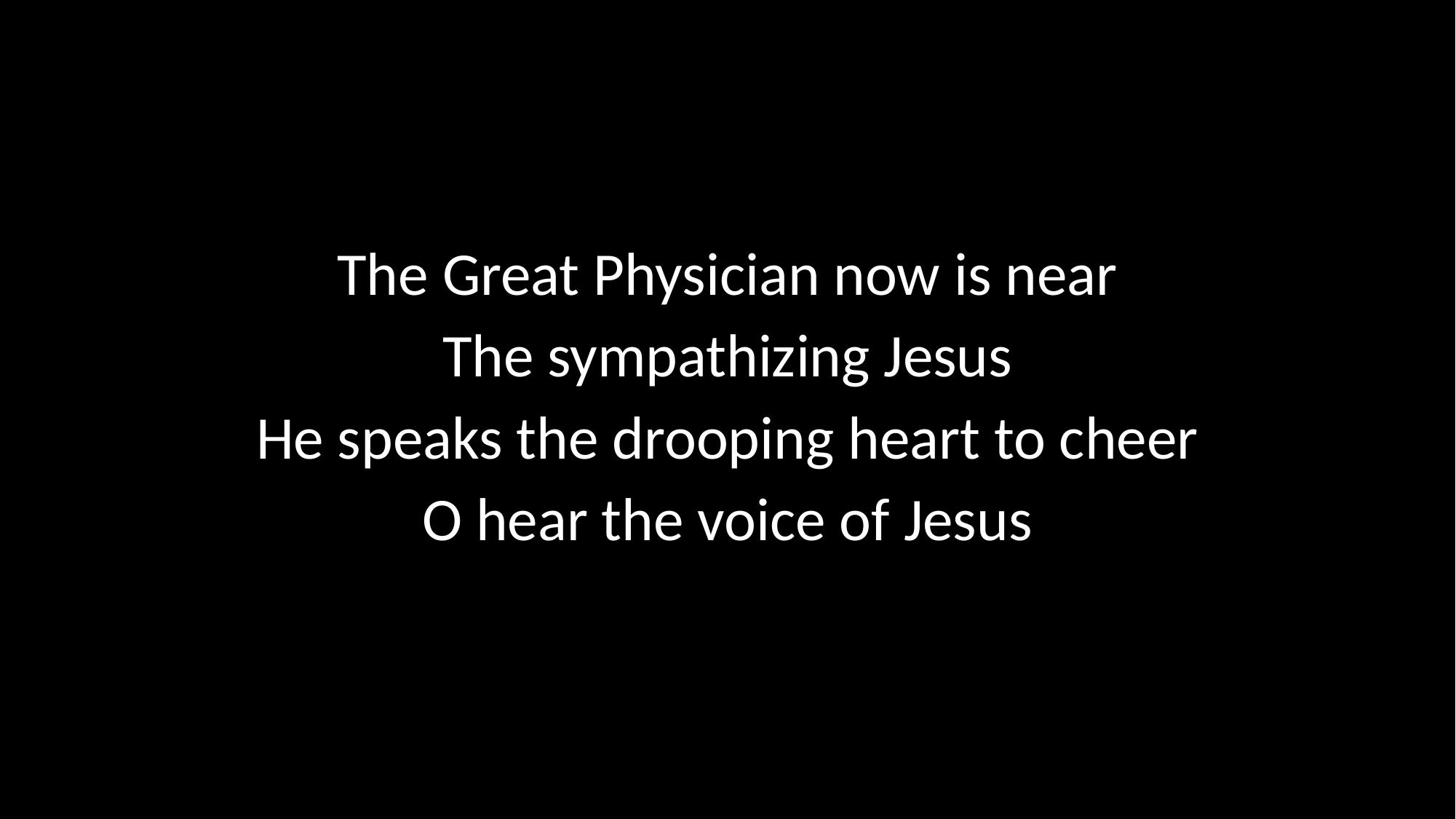

The Great Physician now is near
The sympathizing Jesus
He speaks the drooping heart to cheer
O hear the voice of Jesus